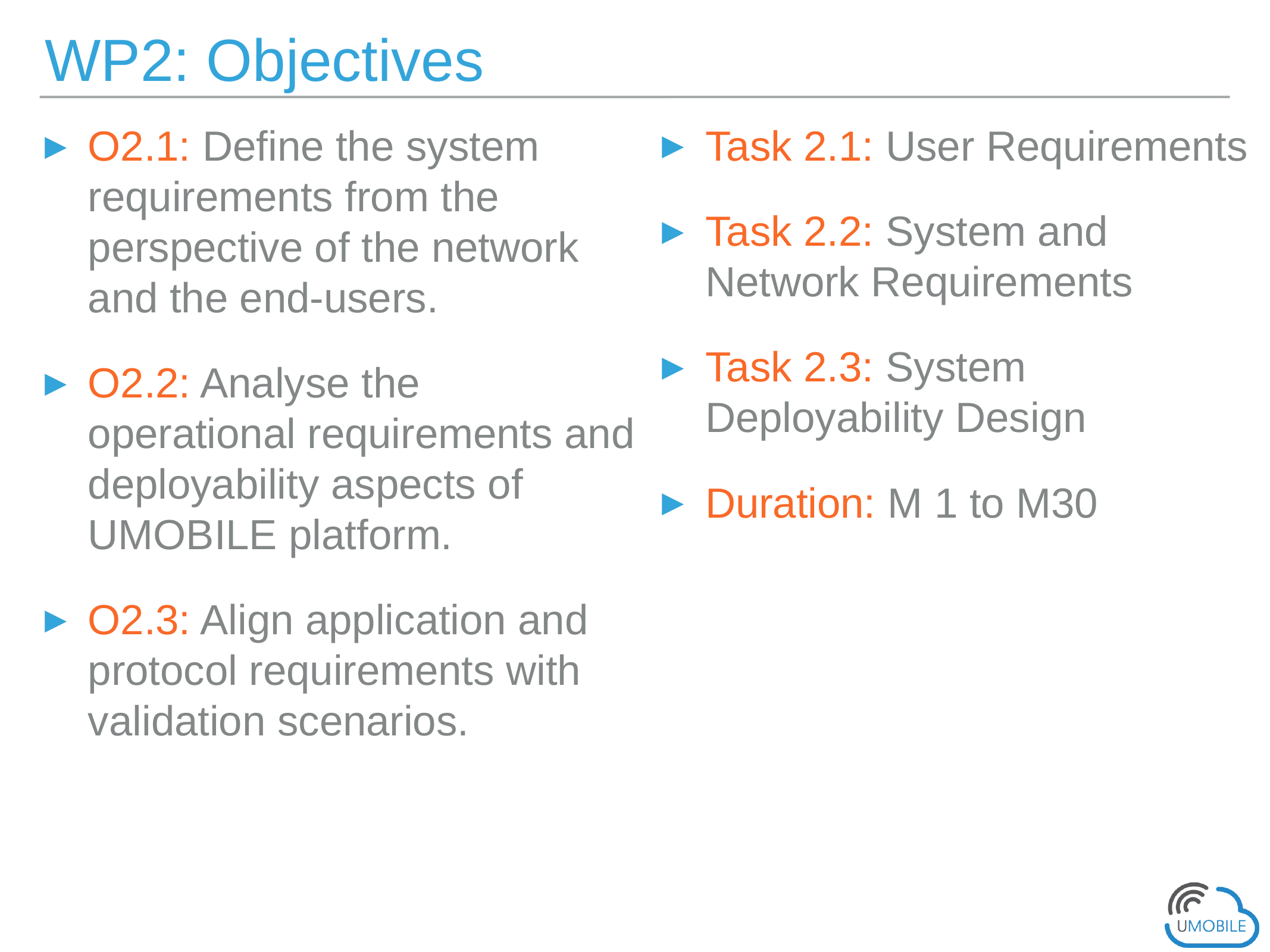

# WP2: Objectives
2
O2.1: Define the system requirements from the perspective of the network and the end-users.
O2.2: Analyse the operational requirements and deployability aspects of UMOBILE platform.
O2.3: Align application and protocol requirements with validation scenarios.
Task 2.1: User Requirements
Task 2.2: System and Network Requirements
Task 2.3: System Deployability Design
Duration: M 1 to M30